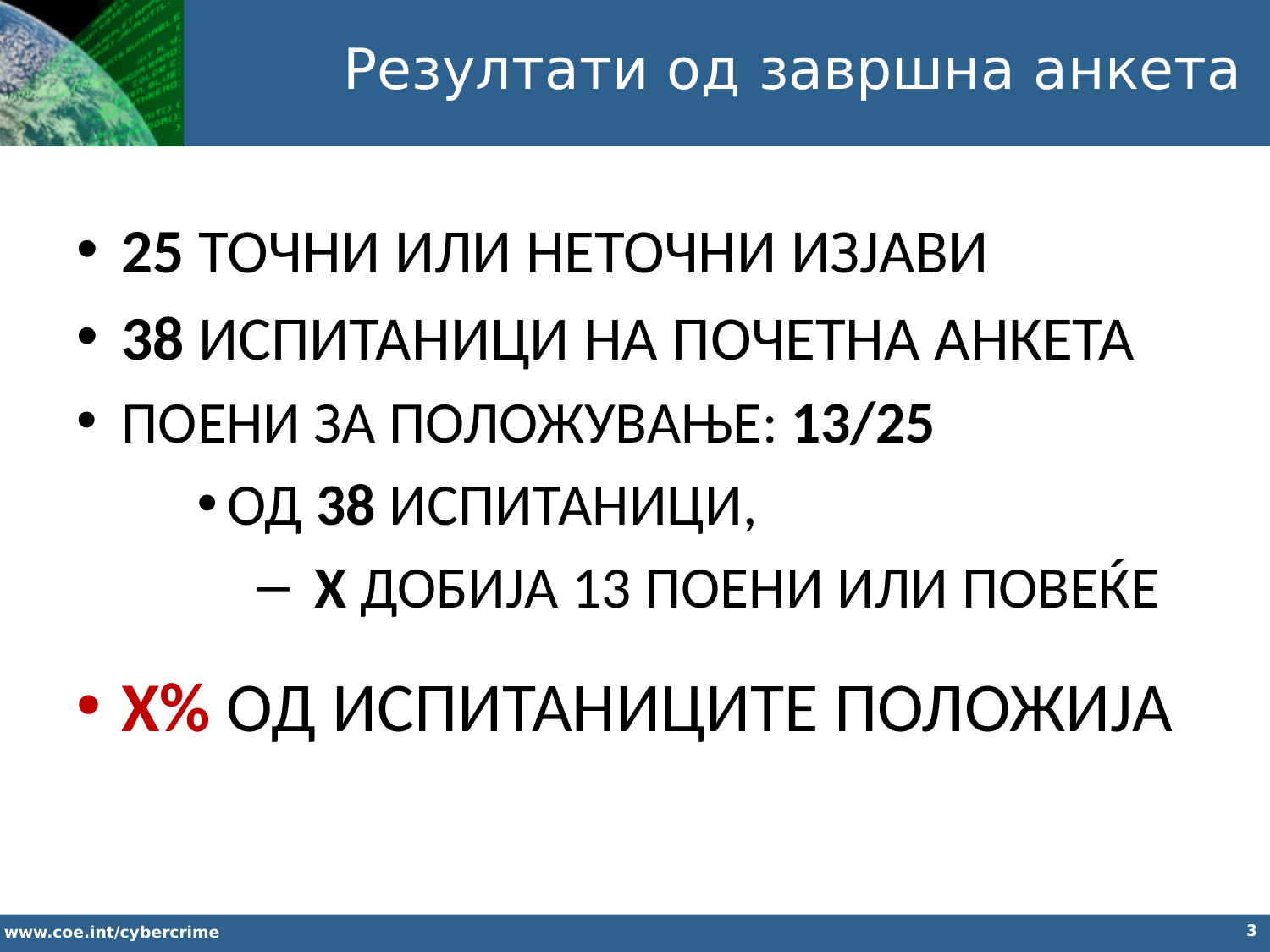

Резултати од завршна анкета
25 ТОЧНИ ИЛИ НЕТОЧНИ ИЗЈАВИ
38 ИСПИТАНИЦИ НА ПОЧЕТНА АНКЕТА
ПОЕНИ ЗА ПОЛОЖУВАЊЕ: 13/25
ОД 38 ИСПИТАНИЦИ,
  X ДОБИЈА 13 ПОЕНИ ИЛИ ПОВЕЌЕ

X% ОД ИСПИТАНИЦИТЕ ПОЛОЖИЈА